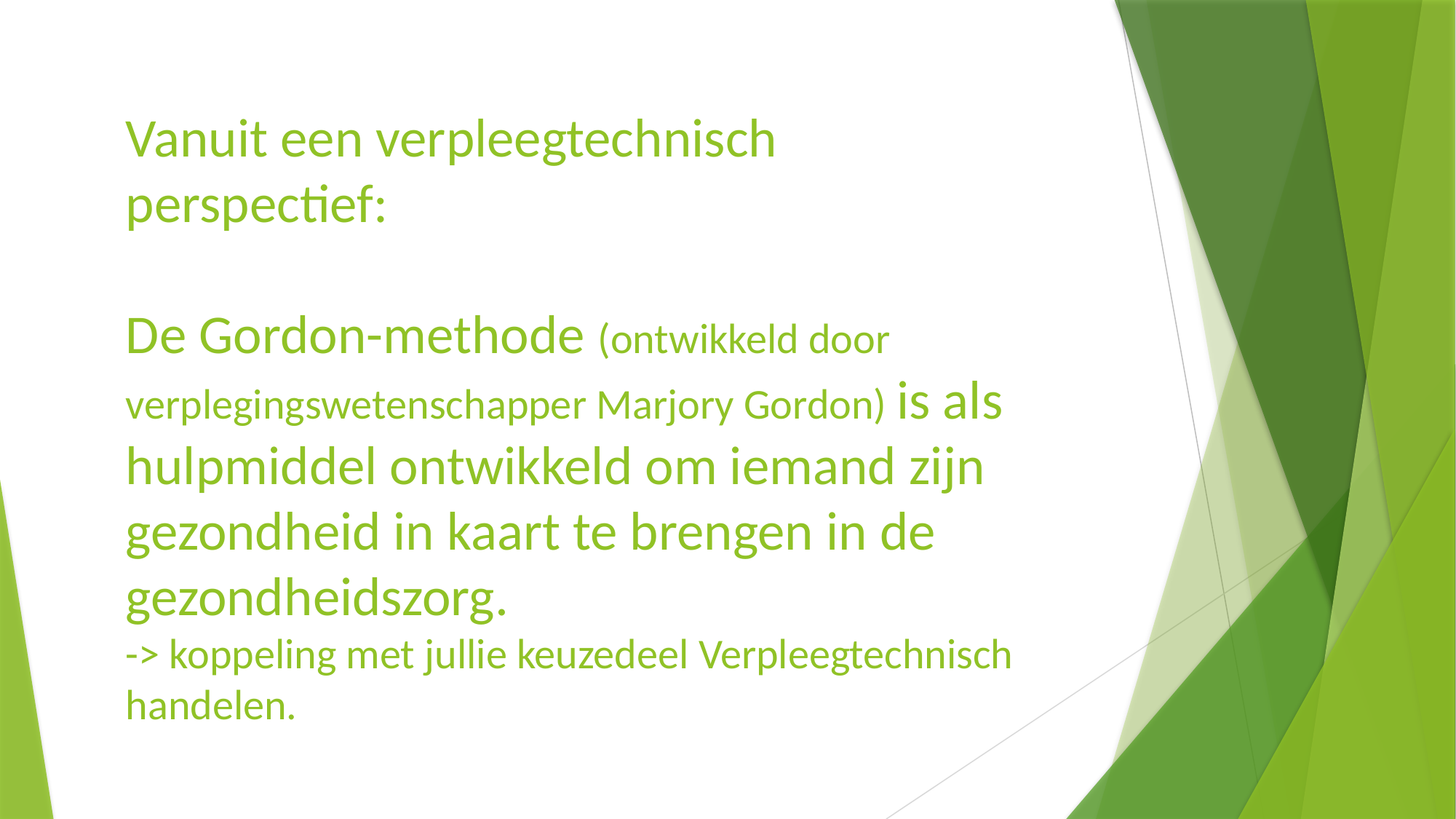

#
Vanuit een verpleegtechnisch perspectief:

De Gordon-methode (ontwikkeld door verplegingswetenschapper Marjory Gordon) is als hulpmiddel ontwikkeld om iemand zijn gezondheid in kaart te brengen in de gezondheidszorg.
-> koppeling met jullie keuzedeel Verpleegtechnisch handelen.